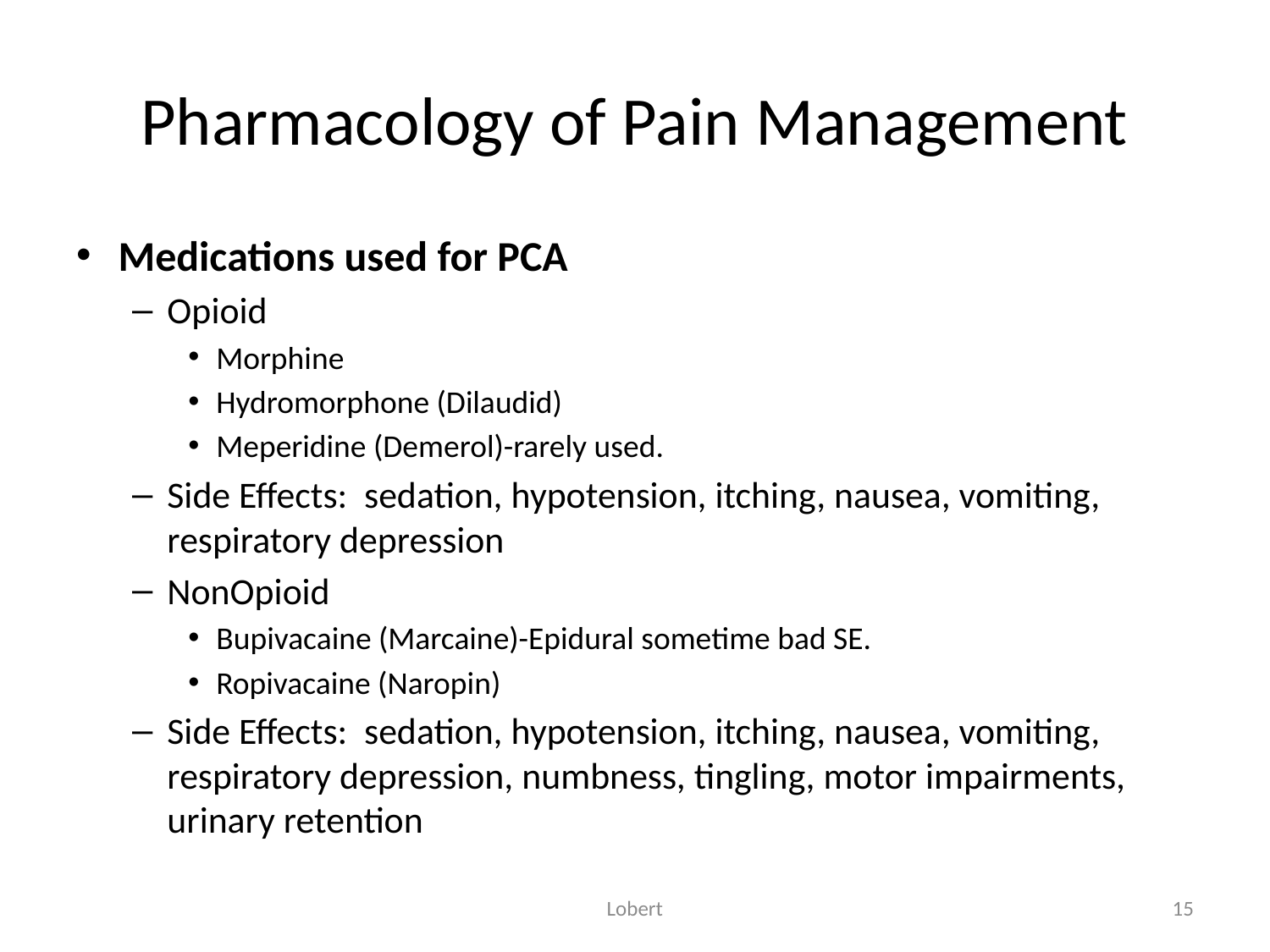

# Pharmacology of Pain Management
Medications used for PCA
Opioid
Morphine
Hydromorphone (Dilaudid)
Meperidine (Demerol)-rarely used.
Side Effects:  sedation, hypotension, itching, nausea, vomiting, respiratory depression
NonOpioid
Bupivacaine (Marcaine)-Epidural sometime bad SE.
Ropivacaine (Naropin)
Side Effects:  sedation, hypotension, itching, nausea, vomiting, respiratory depression, numbness, tingling, motor impairments, urinary retention
Lobert
15